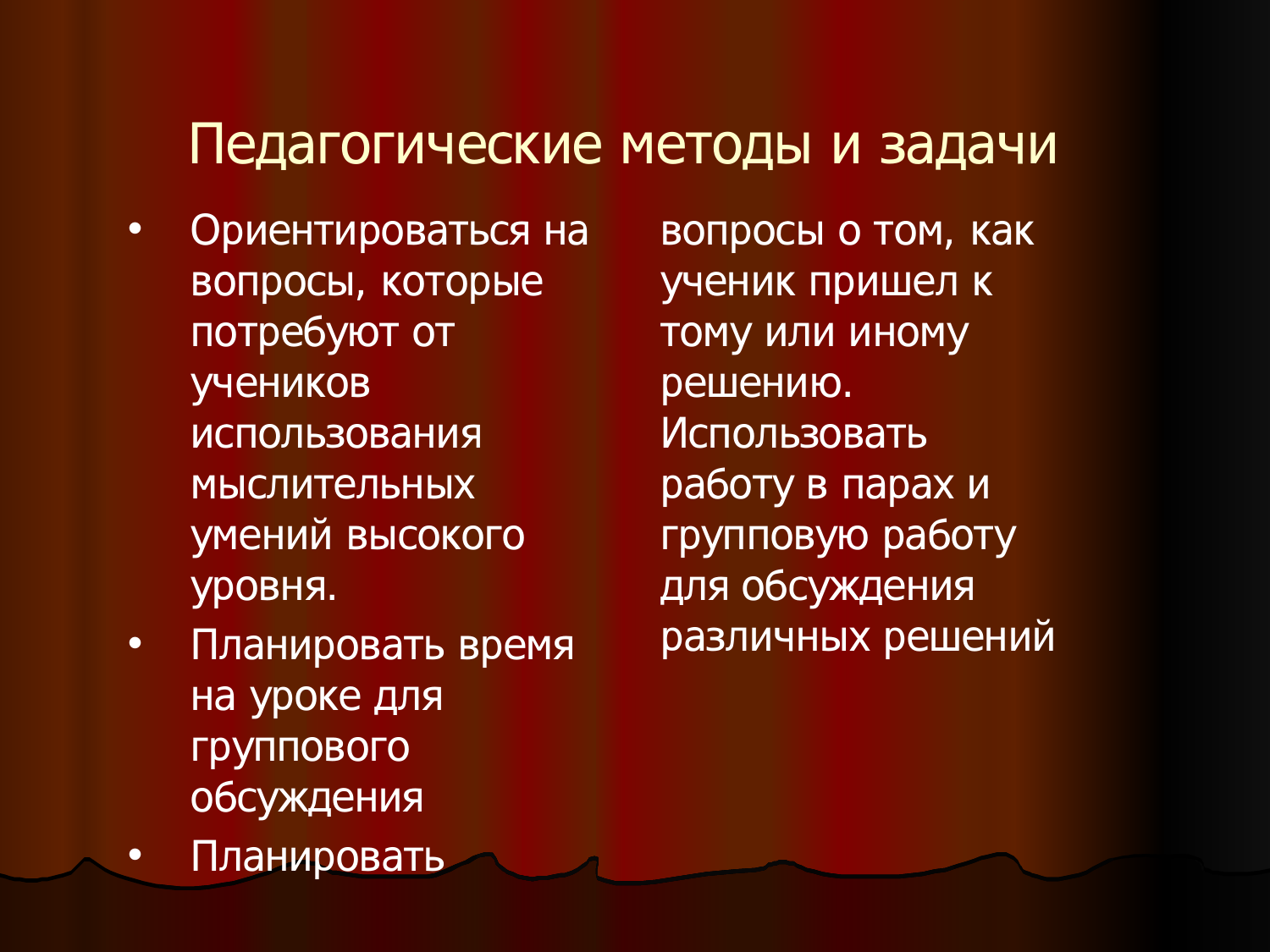

Педагогические методы и задачи
Ориентироваться на вопросы, которые потребуют от учеников использования мыслительных умений высокого уровня.
Планировать время на уроке для группового обсуждения
Планировать вопросы о том, как ученик пришел к тому или иному решению. Использовать работу в парах и групповую работу для обсуждения различных решений